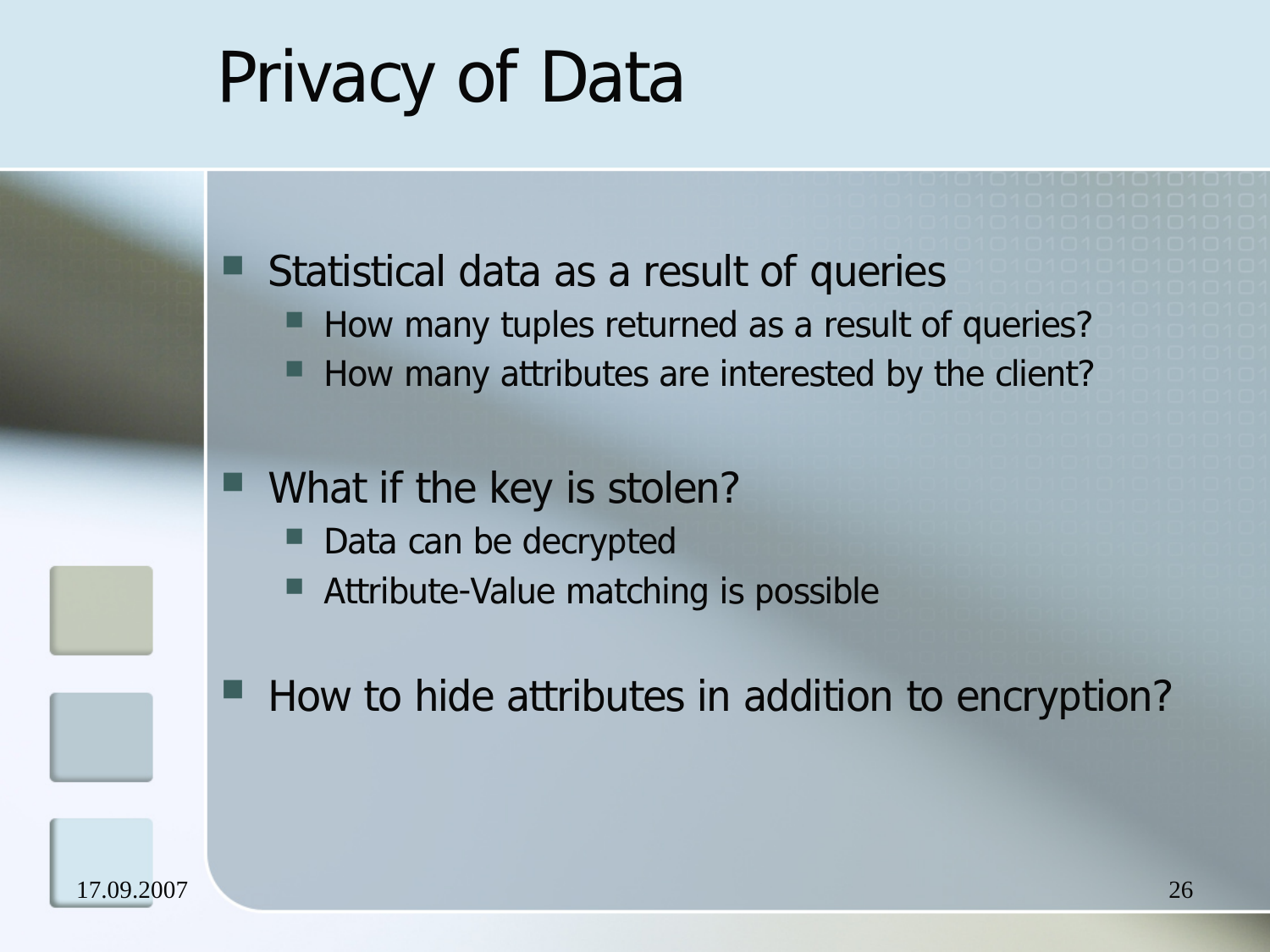

# Privacy of Data

Statistical data as a result of queries
How many tuples returned as a result of queries?
How many attributes are interested by the client?

What if the key is stolen?
Data can be decrypted
Attribute-Value matching is possible

How to hide attributes in addition to encryption?
17.09.2007
26